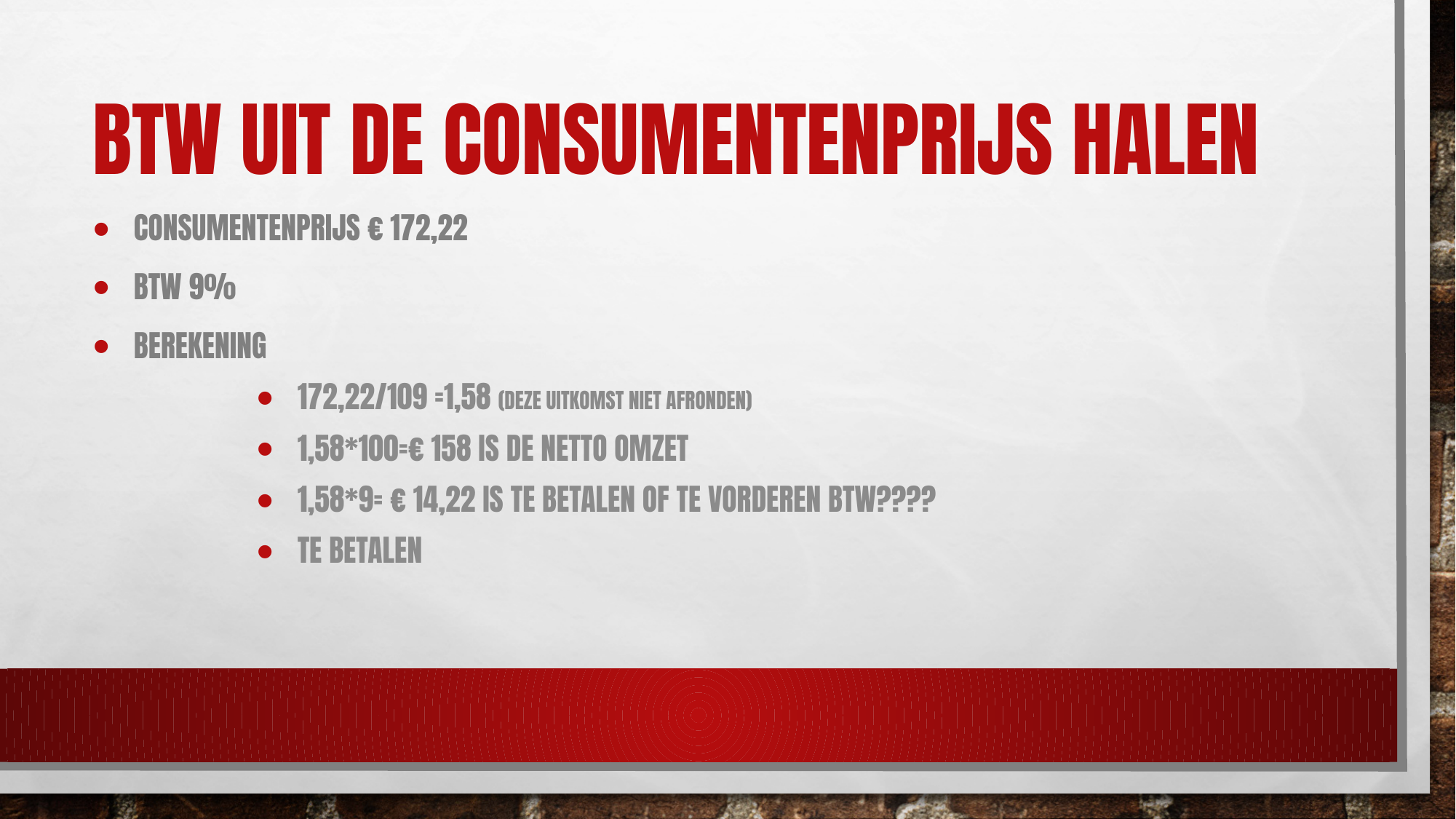

# Btw uit de consumentenprijs halen
Consumentenprijs € 172,22
Btw 9%
Berekening
172,22/109 =1,58 (deze uitkomst niet afronden)
1,58*100=€ 158 is de netto omzet
1,58*9= € 14,22 is te betalen of te vorderen btw????
Te betalen